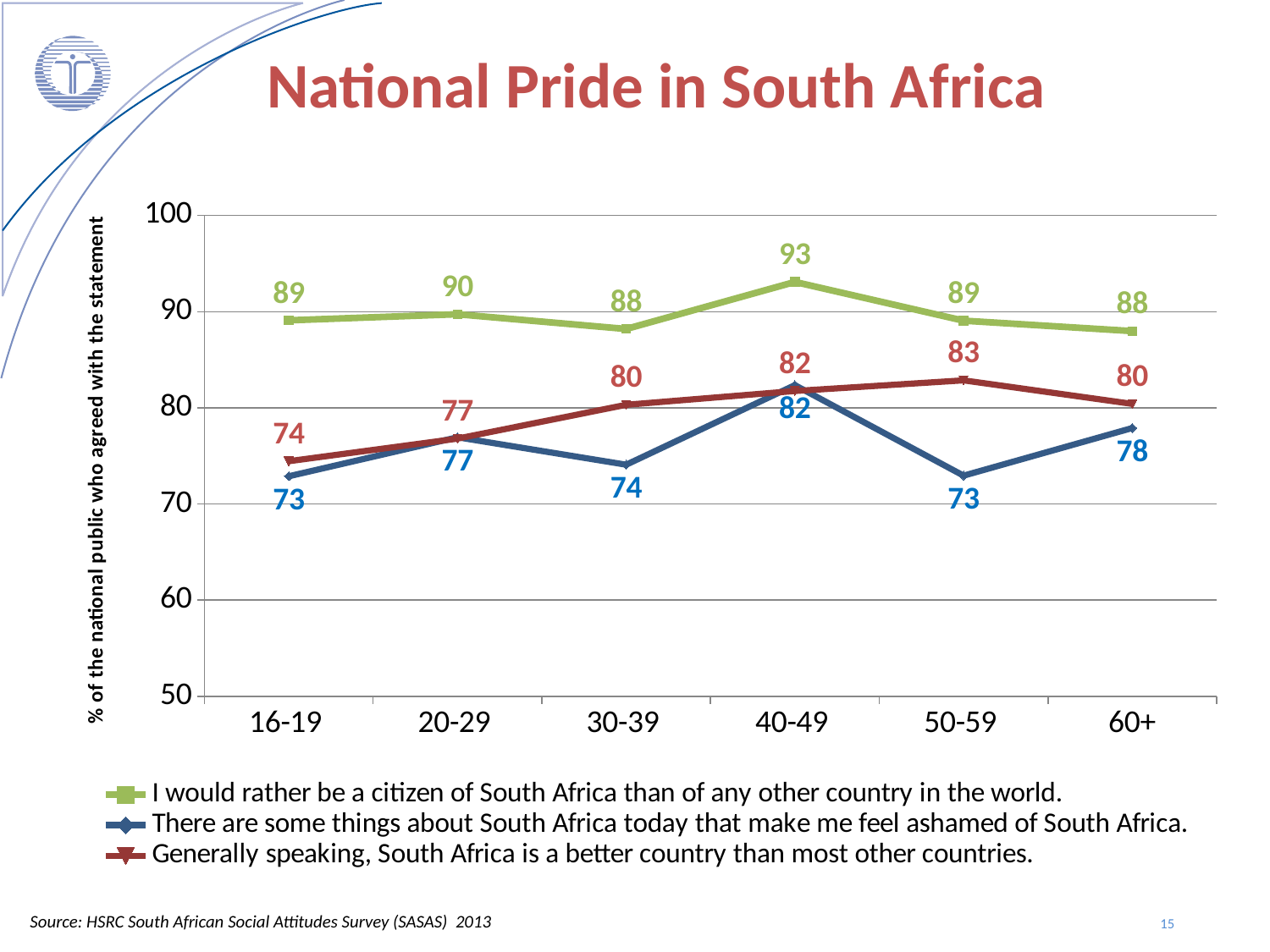

# National Pride in South Africa

### Chart

| Category | I would rather be a citizen of South Africa than of any other country in the world. | There are some things about South Africa today that make me feel ashamed of South Africa.  | Generally speaking, South Africa is a better country than most other countries.  |
|---|---|---|---|
| 16-19  | 89.1 | 72.89 | 74.44999999999999 |
| 20-29  | 89.73 | 76.94 | 76.80000000000001 |
| 30-39  | 88.2 | 74.09 | 80.32 |
| 40-49  | 93.09 | 82.36 | 81.75 |
| 50-59  | 89.06 | 72.95 | 82.86 |
| 60+ | 87.98 | 77.89999999999999 | 80.41 |
Source: HSRC South African Social Attitudes Survey (SASAS)  2013